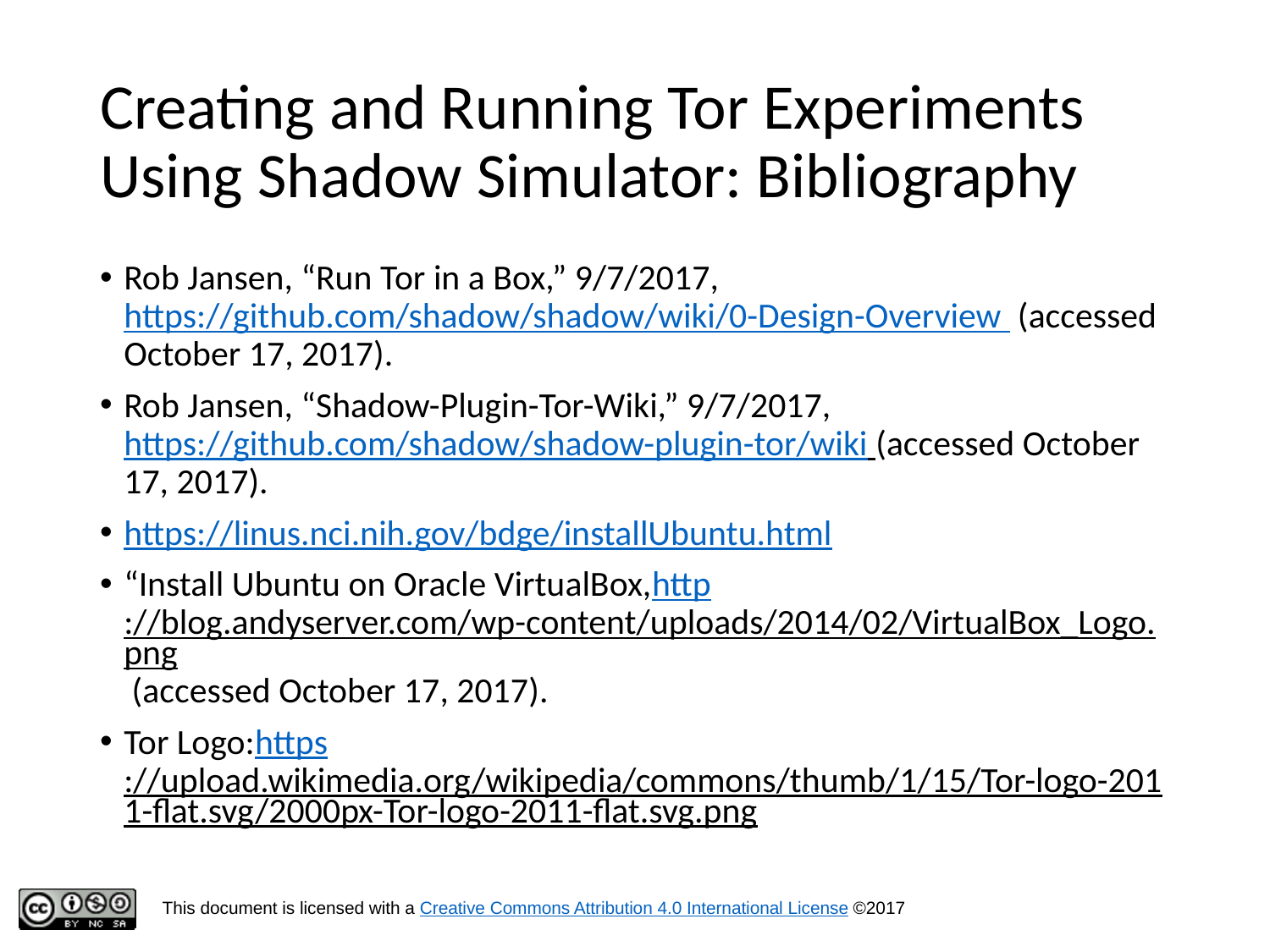

# Creating and Running Tor Experiments Using Shadow Simulator: Bibliography
Rob Jansen, “Run Tor in a Box,” 9/7/2017, https://github.com/shadow/shadow/wiki/0-Design-Overview  (accessed October 17, 2017).
Rob Jansen, “Shadow-Plugin-Tor-Wiki,” 9/7/2017, https://github.com/shadow/shadow-plugin-tor/wiki (accessed October 17, 2017).
https://linus.nci.nih.gov/bdge/installUbuntu.html
“Install Ubuntu on Oracle VirtualBox,http://blog.andyserver.com/wp-content/uploads/2014/02/VirtualBox_Logo.png (accessed October 17, 2017).
Tor Logo:https://upload.wikimedia.org/wikipedia/commons/thumb/1/15/Tor-logo-2011-flat.svg/2000px-Tor-logo-2011-flat.svg.png